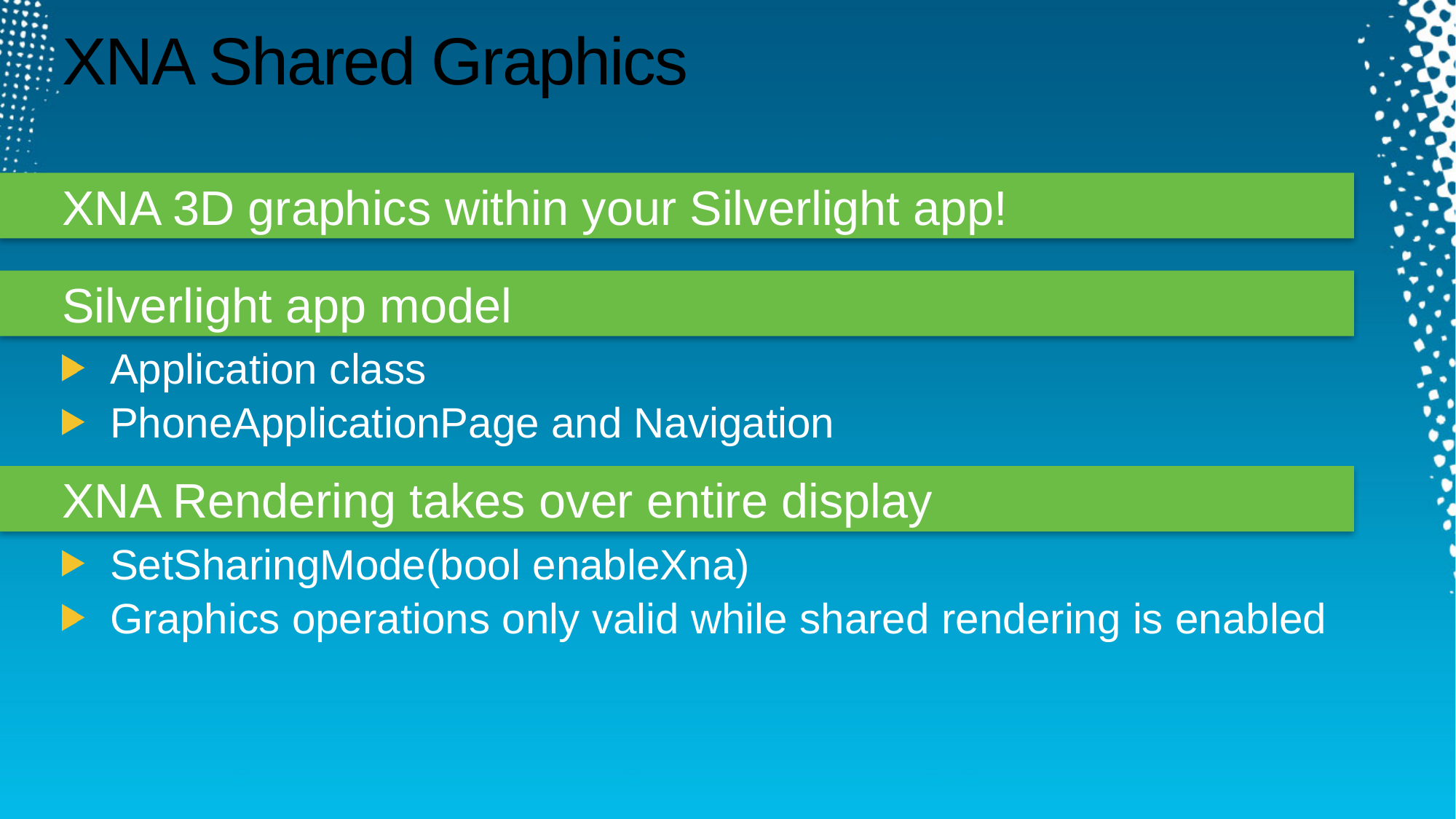

# XNA Shared Graphics
XNA 3D graphics within your Silverlight app!
Silverlight app model
Application class
PhoneApplicationPage and Navigation
XNA Rendering takes over entire display
SetSharingMode(bool enableXna)
Graphics operations only valid while shared rendering is enabled